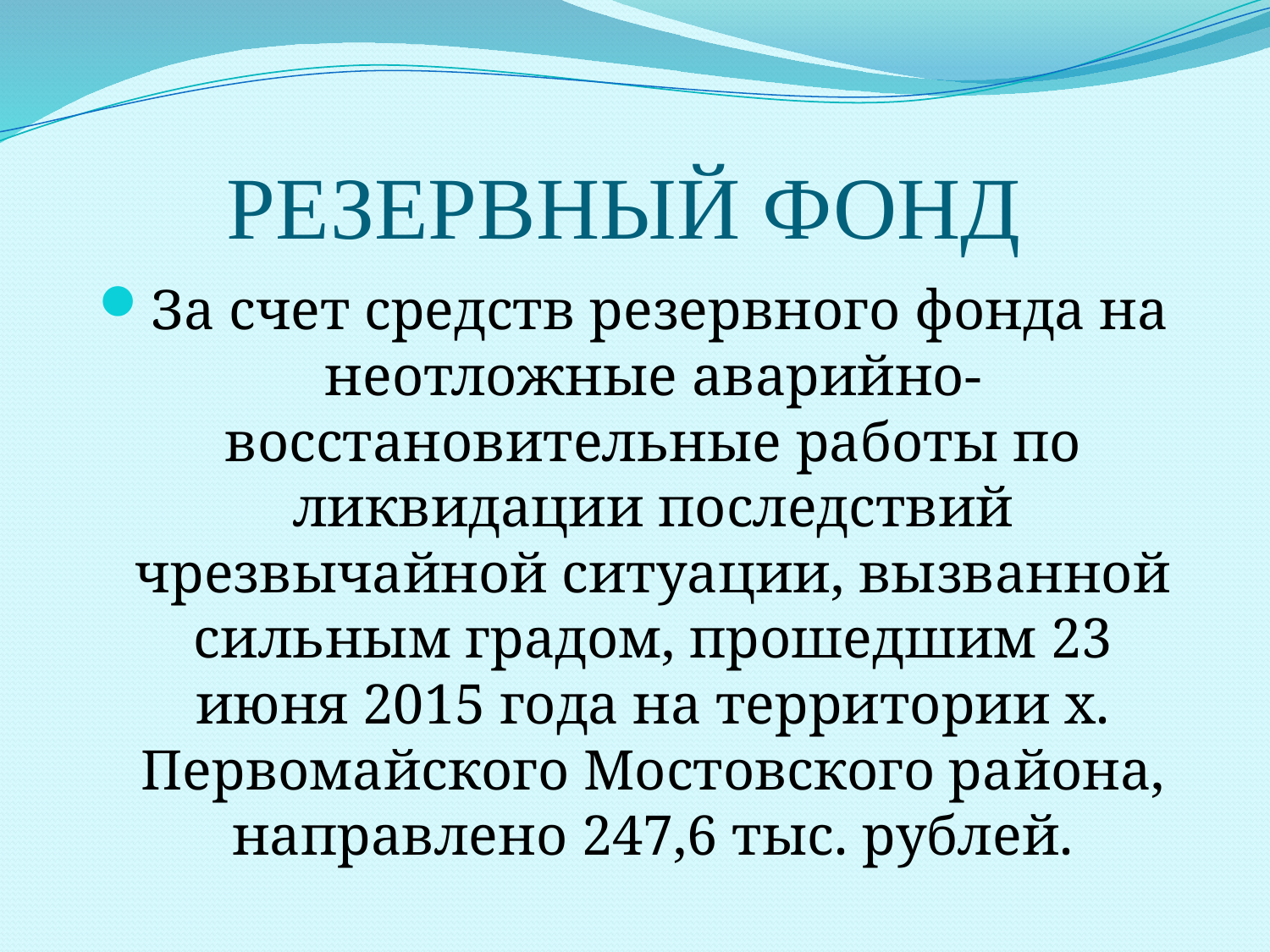

# РЕЗЕРВНЫЙ ФОНД
За счет средств резервного фонда на неотложные аварийно-восстановительные работы по ликвидации последствий чрезвычайной ситуации, вызванной сильным градом, прошедшим 23 июня 2015 года на территории х. Первомайского Мостовского района, направлено 247,6 тыс. рублей.